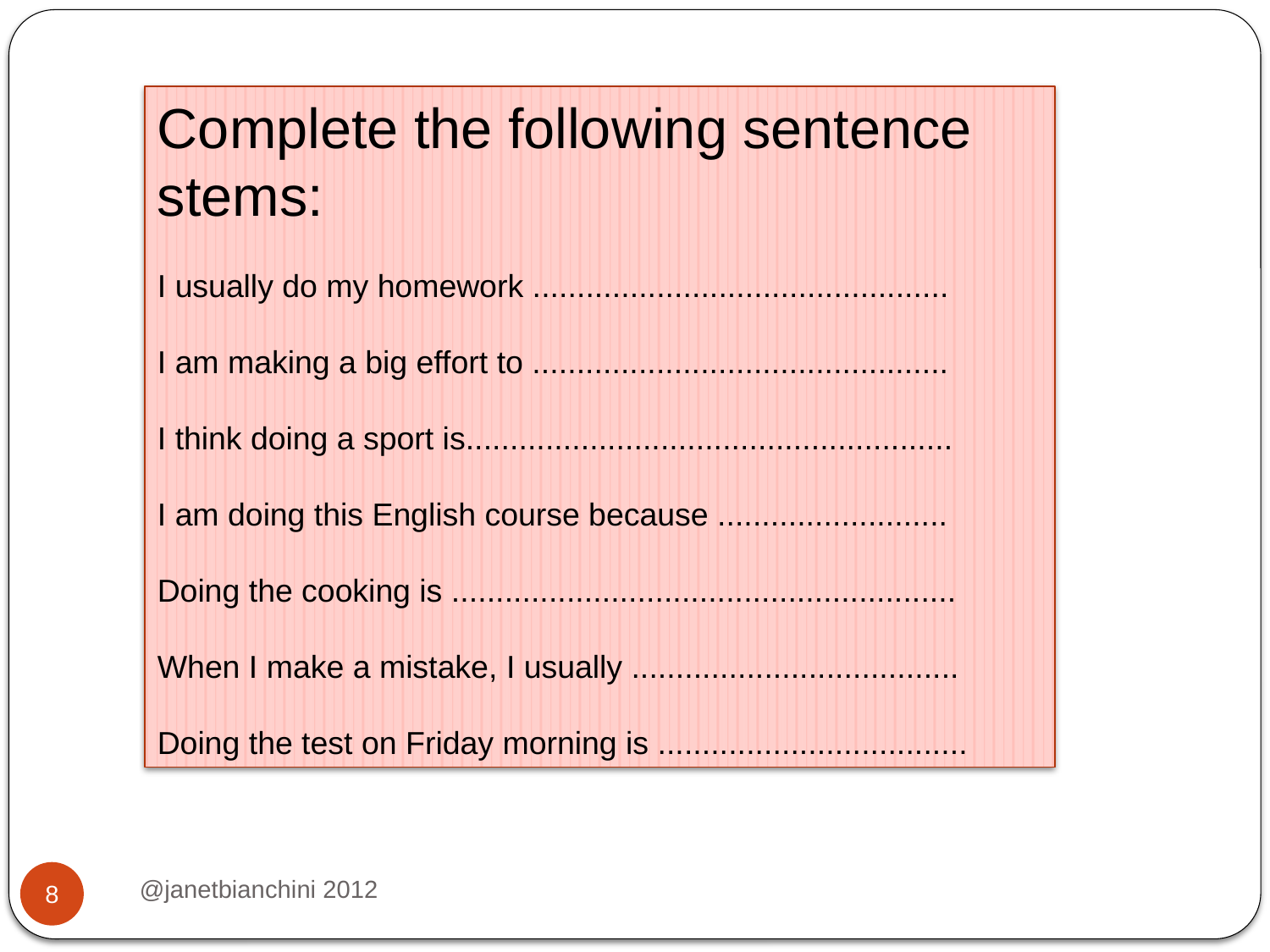

Complete the following sentence stems:

I usually do my homework ...............................................

I am making a big effort to ...............................................

I think doing a sport is.......................................................

I am doing this English course because ..........................

Doing the cooking is .........................................................

When I make a mistake, I usually .....................................

Doing the test on Friday morning is ...................................
@janetbianchini 2012
8